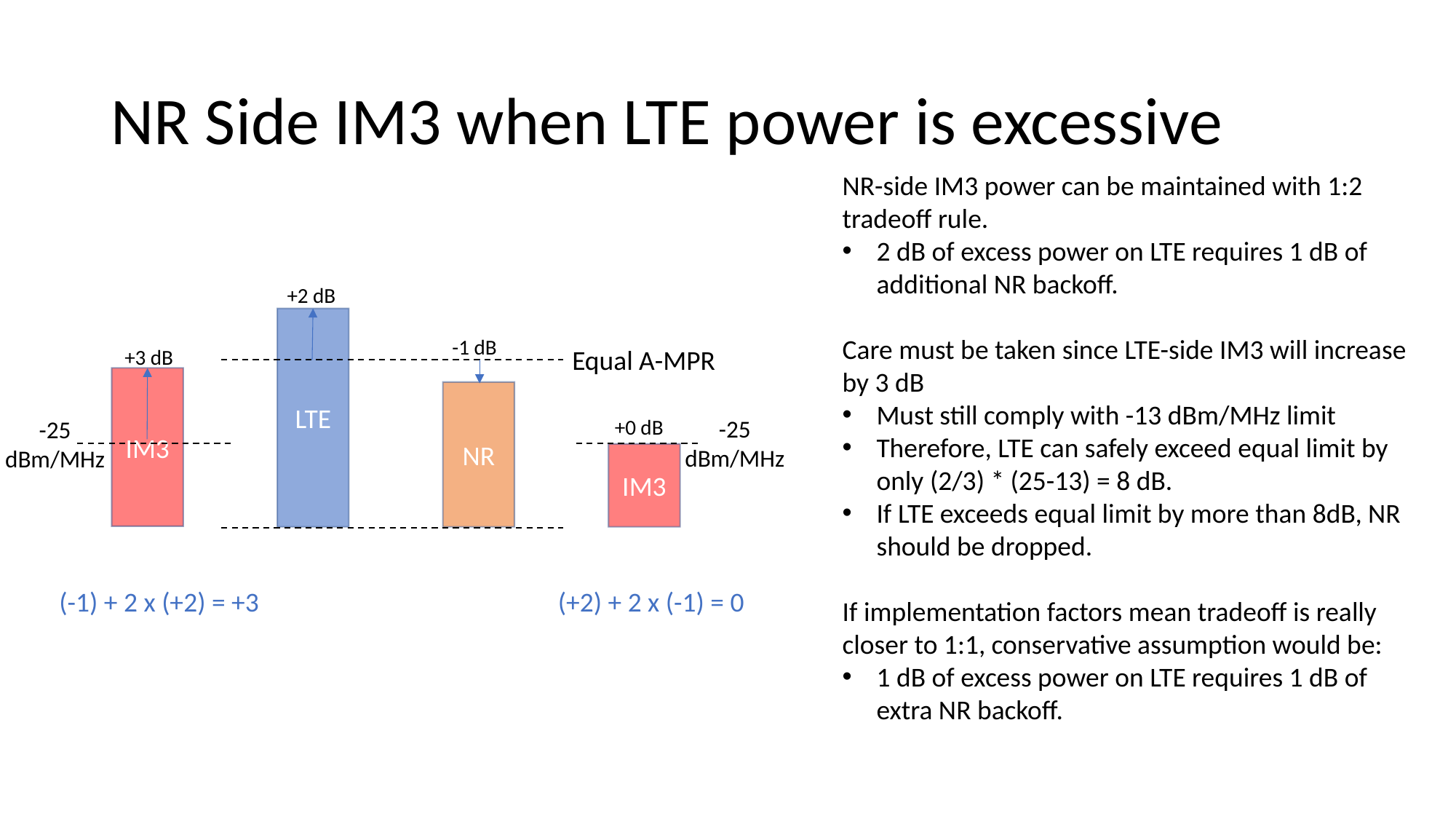

# NR Side IM3 when LTE power is excessive
NR-side IM3 power can be maintained with 1:2 tradeoff rule.
2 dB of excess power on LTE requires 1 dB of additional NR backoff.

Care must be taken since LTE-side IM3 will increase by 3 dB
Must still comply with -13 dBm/MHz limit
Therefore, LTE can safely exceed equal limit by only (2/3) * (25-13) = 8 dB.
If LTE exceeds equal limit by more than 8dB, NR should be dropped.

If implementation factors mean tradeoff is really closer to 1:1, conservative assumption would be:
1 dB of excess power on LTE requires 1 dB of extra NR backoff.

+2 dB
LTE
-1 dB
Equal A-MPR
+3 dB
IM3
NR
+0 dB
-25 dBm/MHz
-25 dBm/MHz
IM3
(-1) + 2 x (+2) = +3
(+2) + 2 x (-1) = 0